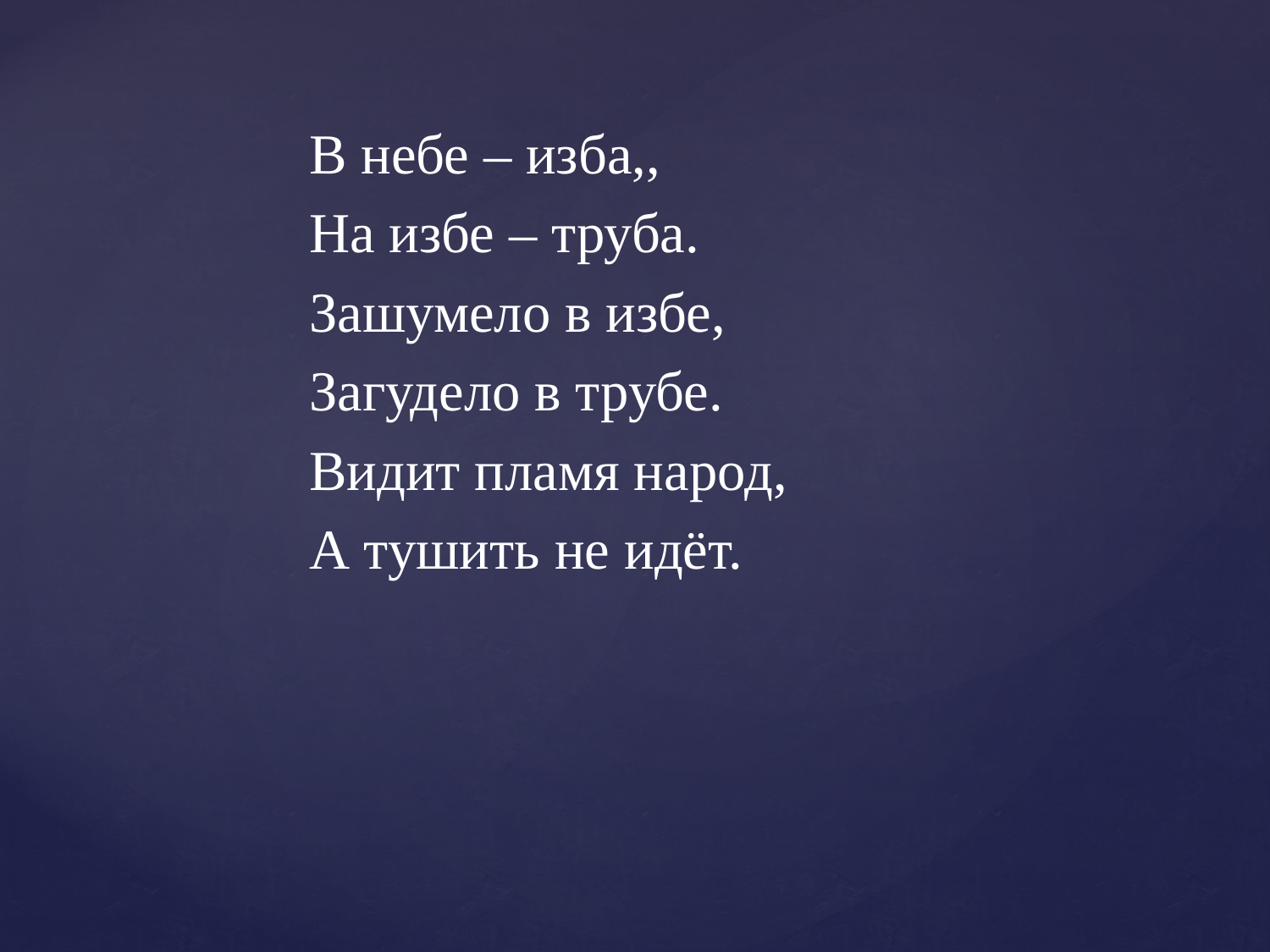

В небе – изба,,
На избе – труба.
Зашумело в избе,
Загудело в трубе.
Видит пламя народ,
А тушить не идёт.
#